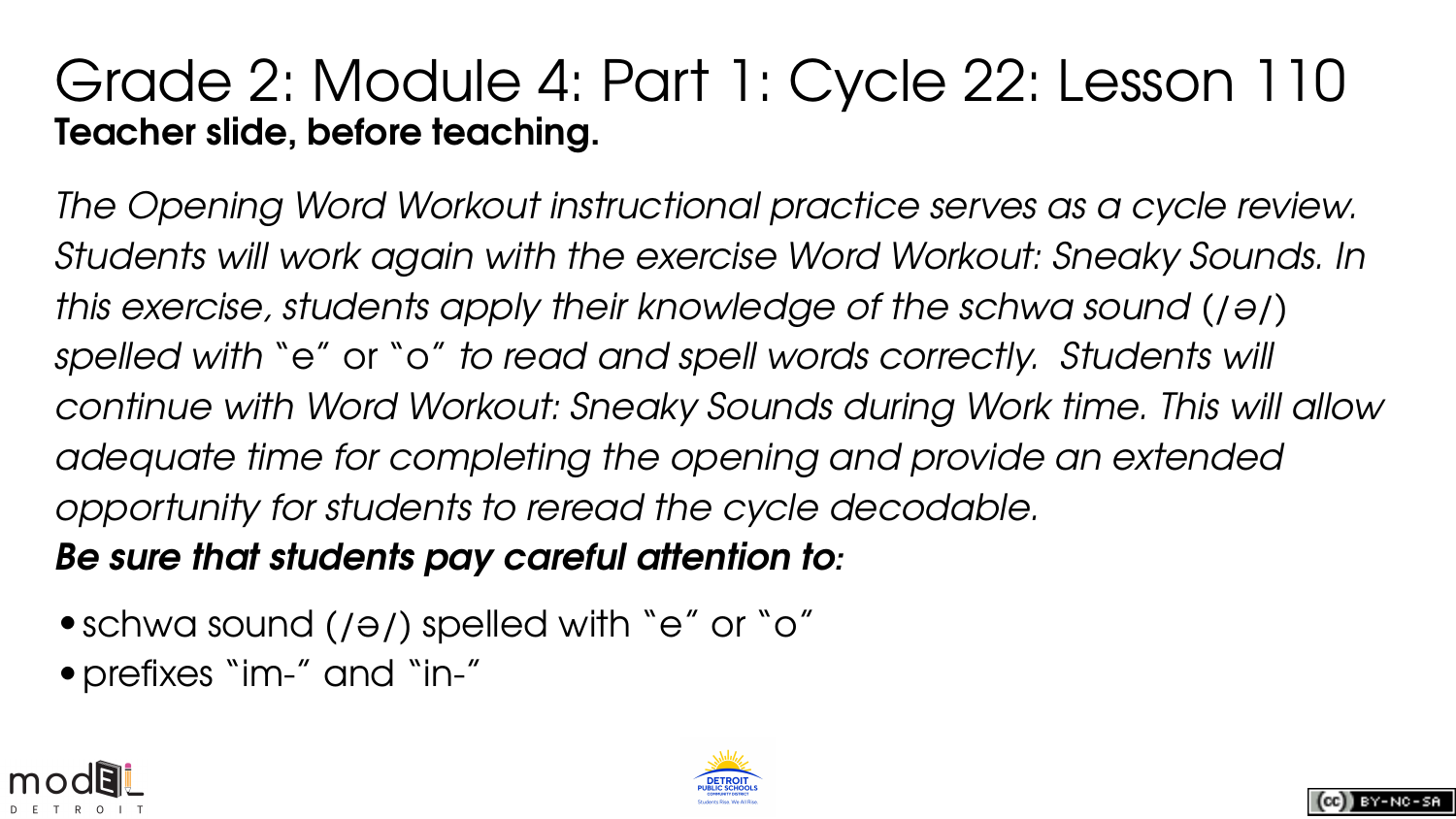

# Grade 2: Module 4: Part 1: Cycle 22: Lesson 110
Teacher slide, before teaching.

The Opening Word Workout instructional practice serves as a cycle review. Students will work again with the exercise Word Workout: Sneaky Sounds. In this exercise, students apply their knowledge of the schwa sound (/ə/) spelled with “e” or “o” to read and spell words correctly.  Students will continue with Word Workout: Sneaky Sounds during Work time. This will allow adequate time for completing the opening and provide an extended opportunity for students to reread the cycle decodable.
Be sure that students pay careful attention to:
schwa sound (/ə/) spelled with “e” or “o”
prefixes “im-” and “in-”